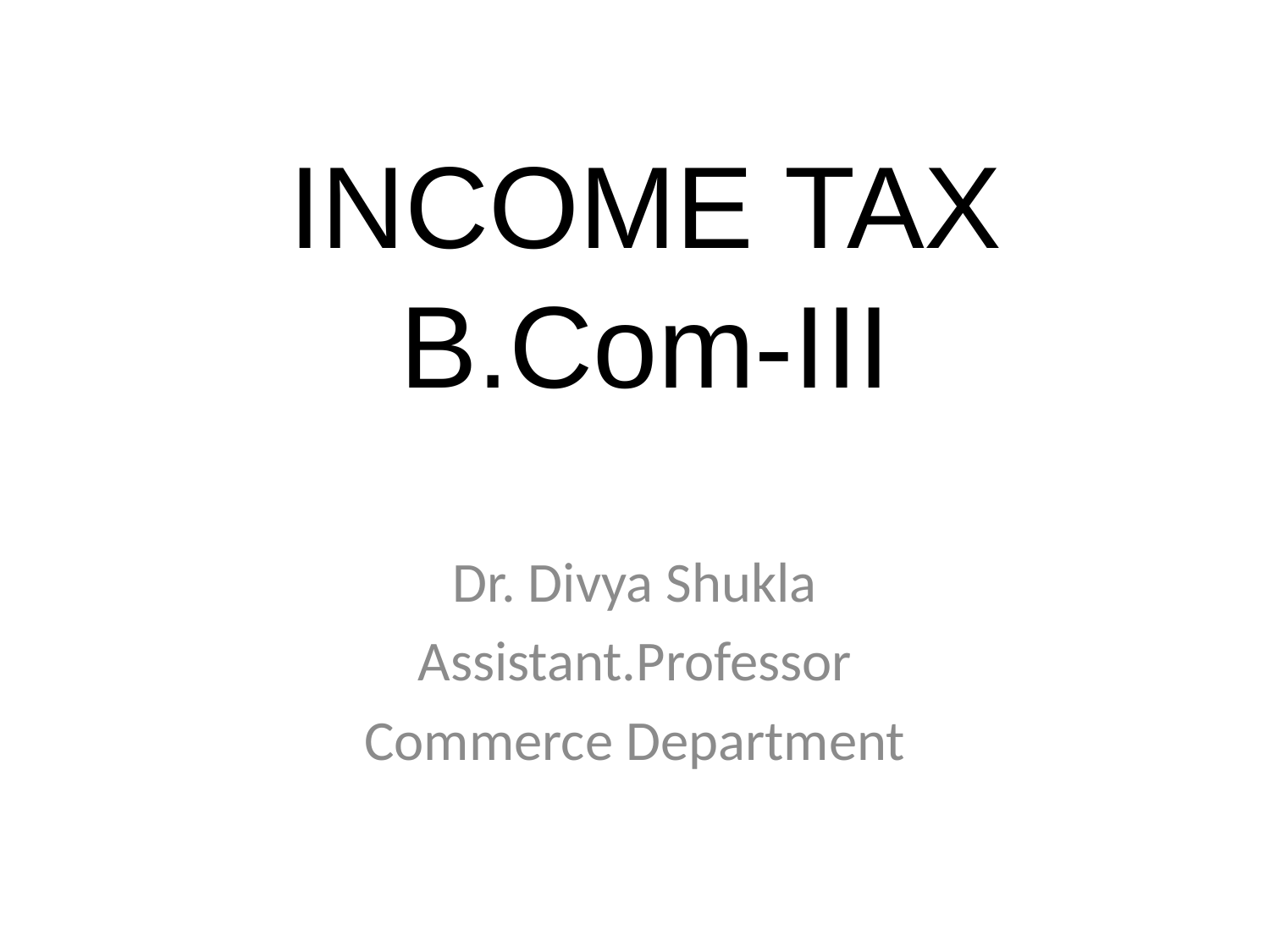

# INCOME TAX B.Com-III
Dr. Divya Shukla
Assistant.Professor
Commerce Department